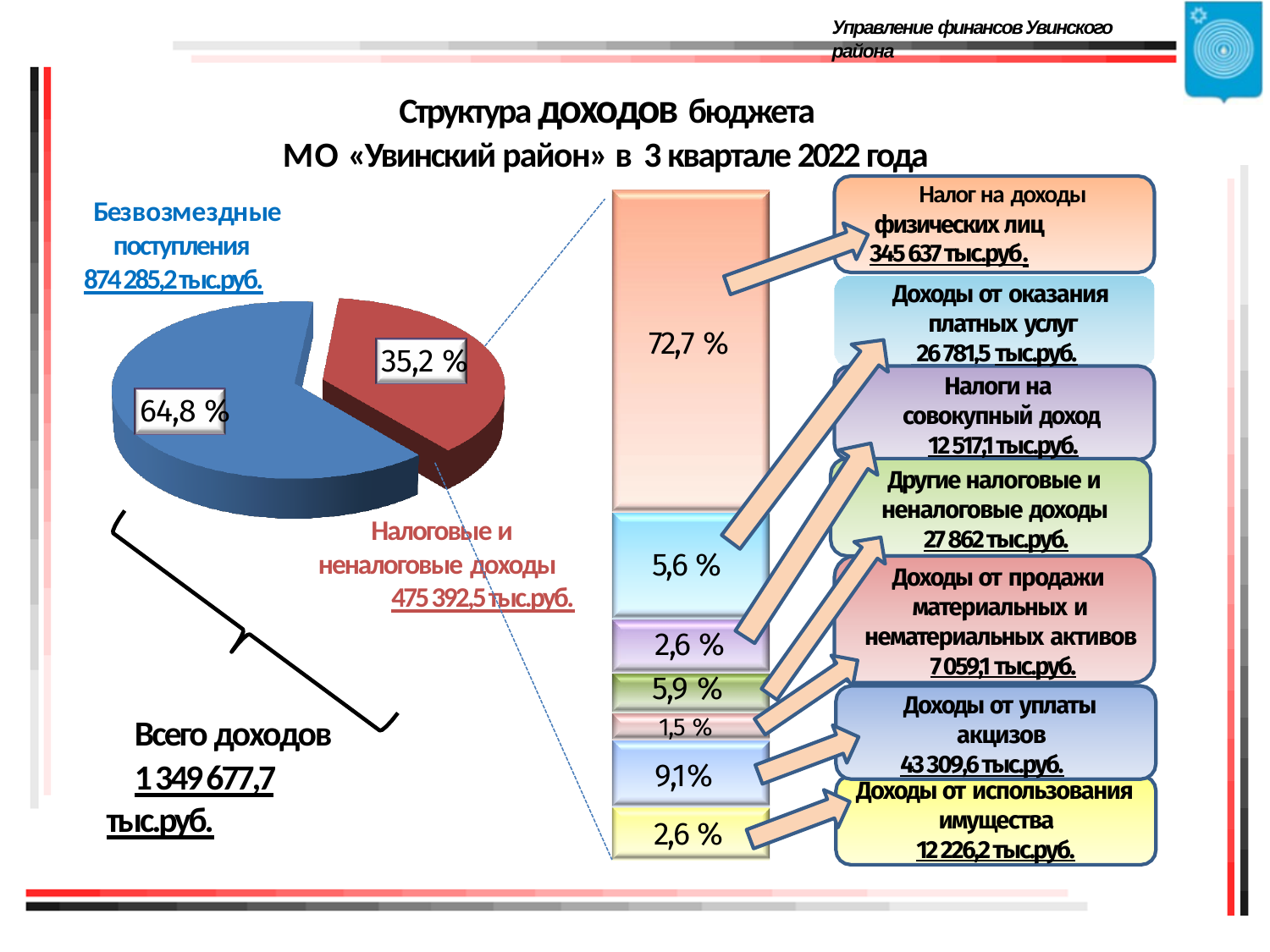

Управление финансов Увинского района

# Структура доходов бюджета
МО «Увинский район» в  3 квартале 2022 года
Налог на доходы

Безвозмездные  поступления

физических лиц  345 637 тыс.руб.

874 285,2 тыс.руб.

Доходы от оказания  платных услуг
 	 26 781,5 тыс.руб.
Налоги на  совокупный доход  12 517,1 тыс.руб.
Другие налоговые и  неналоговые доходы  27 862 тыс.руб.
Доходы от продажи  материальных и
нематериальных активов  7 059,1 тыс.руб.
Доходы от уплаты  акцизов
43 309,6 тыс.руб.
72,7 %

35,2 %

64,8 %

Налоговые и  неналоговые доходы
475 392,5 тыс.руб.

  5,6 %

2,6 %
5,9 %
1,5 %
9,1%

Всего доходов
1 349 677,7 тыс.руб.

Доходы от использования  имущества
12 226,2 тыс.руб.

2,6 %